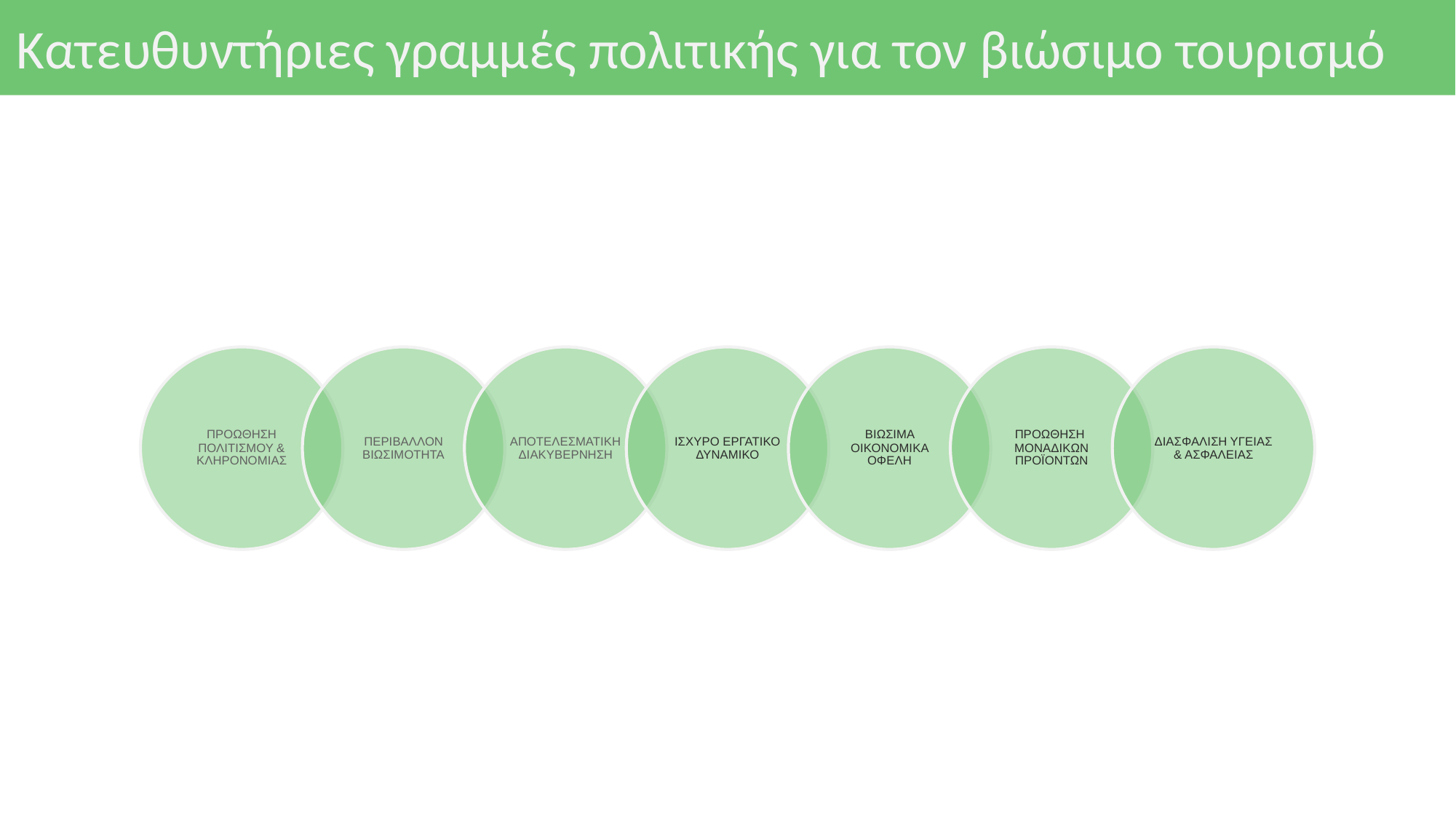

# Κατευθυντήριες γραμμές πολιτικής για τον βιώσιμο τουρισμό
ΠΡΟΩΘΗΣΗ ΠΟΛΙΤΙΣΜΟΥ & ΚΛΗΡΟΝΟΜΙΑΣ
ΠΕΡΙΒΑΛΛΟΝ ΒΙΩΣΙΜΟΤΗΤΑ
ΑΠΟΤΕΛΕΣΜΑΤΙΚΗ ΔΙΑΚΥΒΕΡΝΗΣΗ
ΙΣΧΥΡΟ ΕΡΓΑΤΙΚΟ ΔΥΝΑΜΙΚΟ
ΒΙΩΣΙΜΑ ΟΙΚΟΝΟΜΙΚΑ ΟΦΕΛΗ
ΠΡΟΩΘΗΣΗ  ΜΟΝΑΔΙΚΩΝ ΠΡΟΪΟΝΤΩΝ
ΔΙΑΣΦΑΛΙΣΗ ΥΓΕΙΑΣ & ΑΣΦΑΛΕΙΑΣ